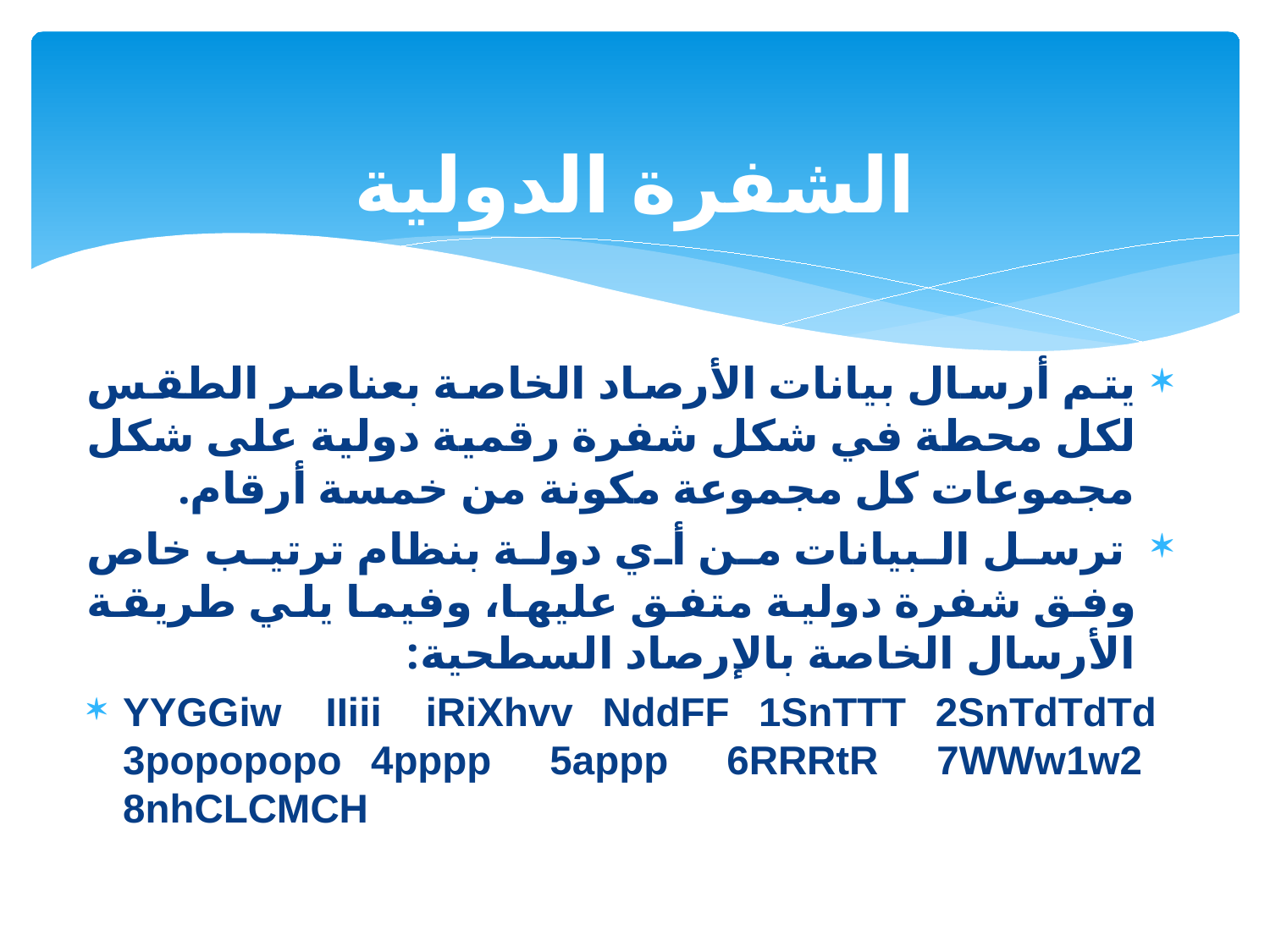

# الشفرة الدولية
يتم أرسال بيانات الأرصاد الخاصة بعناصر الطقس لكل محطة في شكل شفرة رقمية دولية على شكل مجموعات كل مجموعة مكونة من خمسة أرقام.
 ترسل البيانات من أي دولة بنظام ترتيب خاص وفق شفرة دولية متفق عليها، وفيما يلي طريقة الأرسال الخاصة بالإرصاد السطحية:
YYGGiw   IIiii   iRiXhvv  NddFF  1SnTTT  2SnTdTdTd  3popopopo 4pppp  5appp  6RRRtR  7WWw1w2  8nhCLCMCH